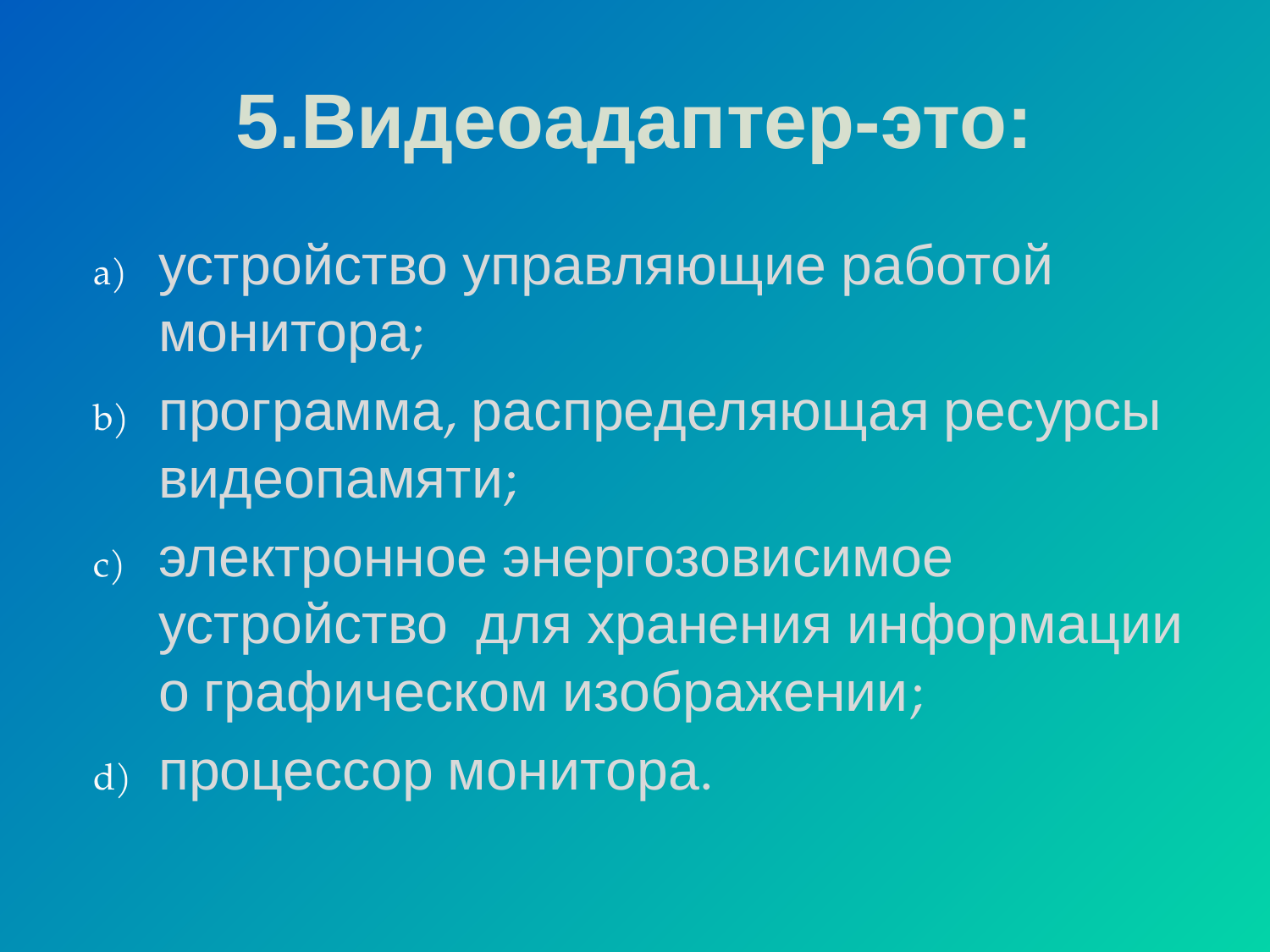

# 5.Видеоадаптер-это:
устройство управляющие работой монитора;
программа, распределяющая ресурсы видеопамяти;
электронное энергозовисимое устройство  для хранения информации о графическом изображении;
процессор монитора.